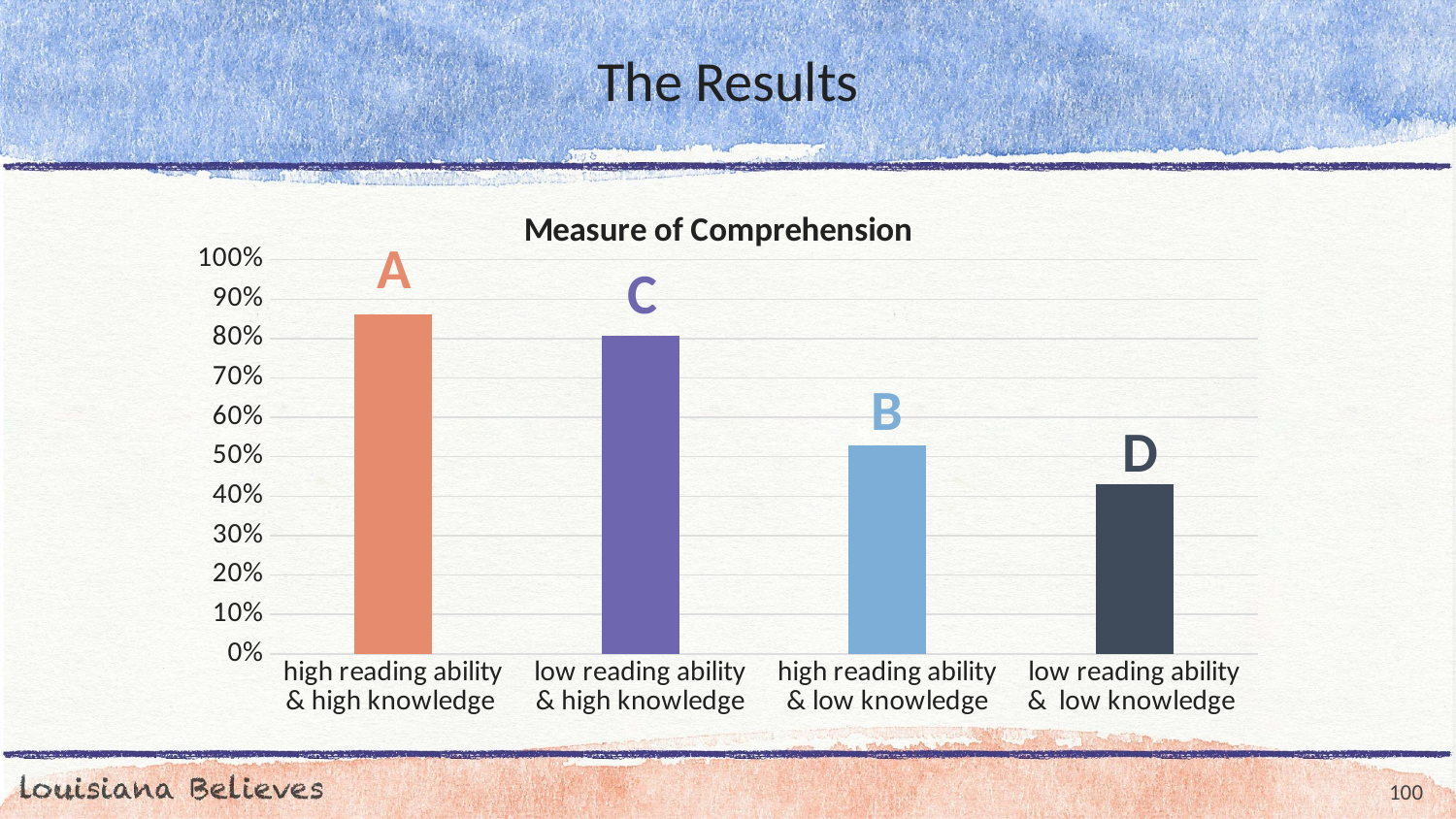

# The Results

### Chart: Measure of Comprehension

| Category | Qualitative Measure of Comprehension |
|---|---|
| high reading ability & high knowledge  | 0.8625 |
| low reading ability & high knowledge | 0.808333333333333 |
| high reading ability & low knowledge | 0.529166666666667 |
| low reading ability &  low knowledge  | 0.429166666666667 |
A
C
B
D